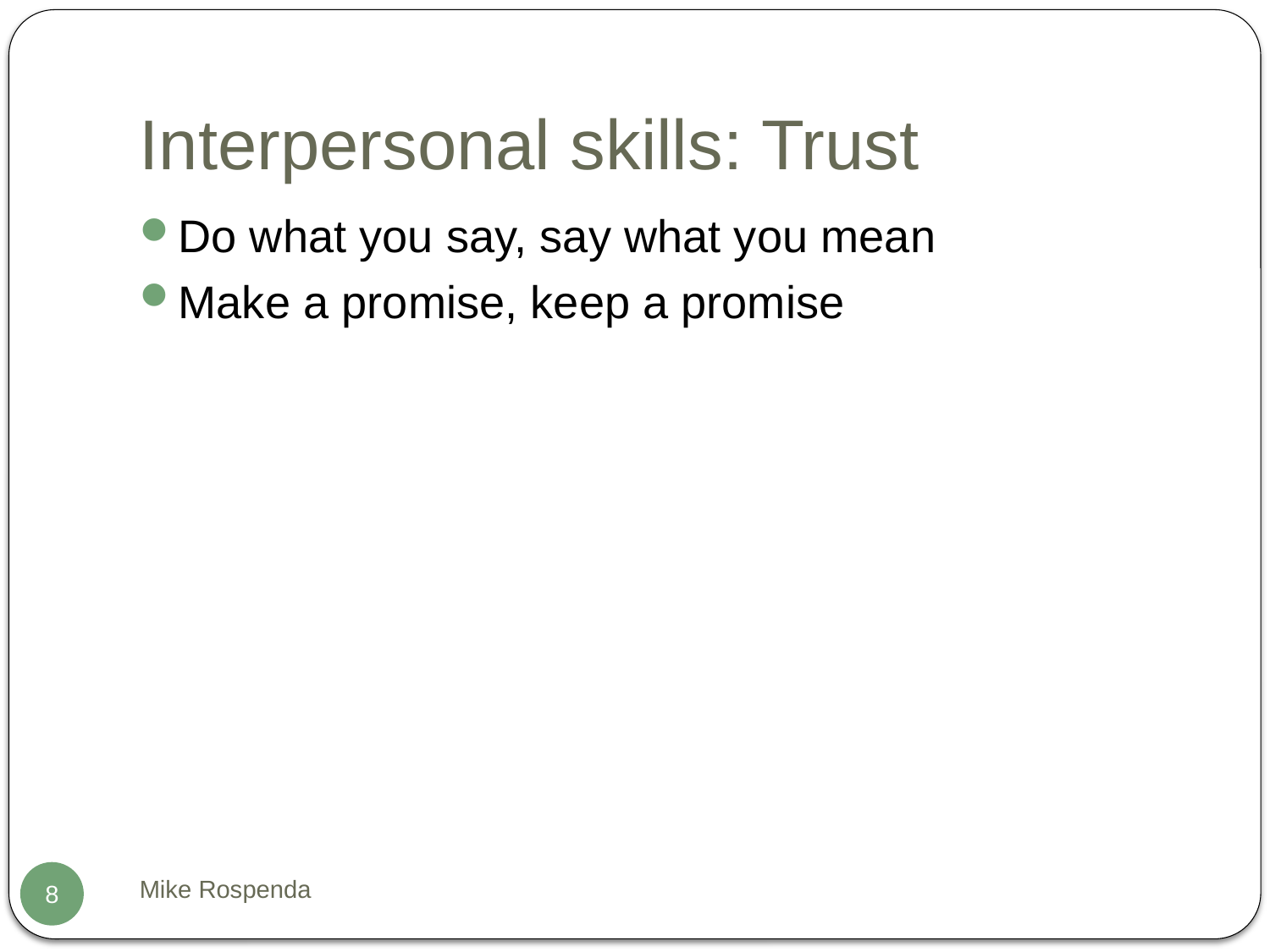

# Interpersonal skills: Trust
Do what you say, say what you mean
Make a promise, keep a promise
Mike Rospenda
8